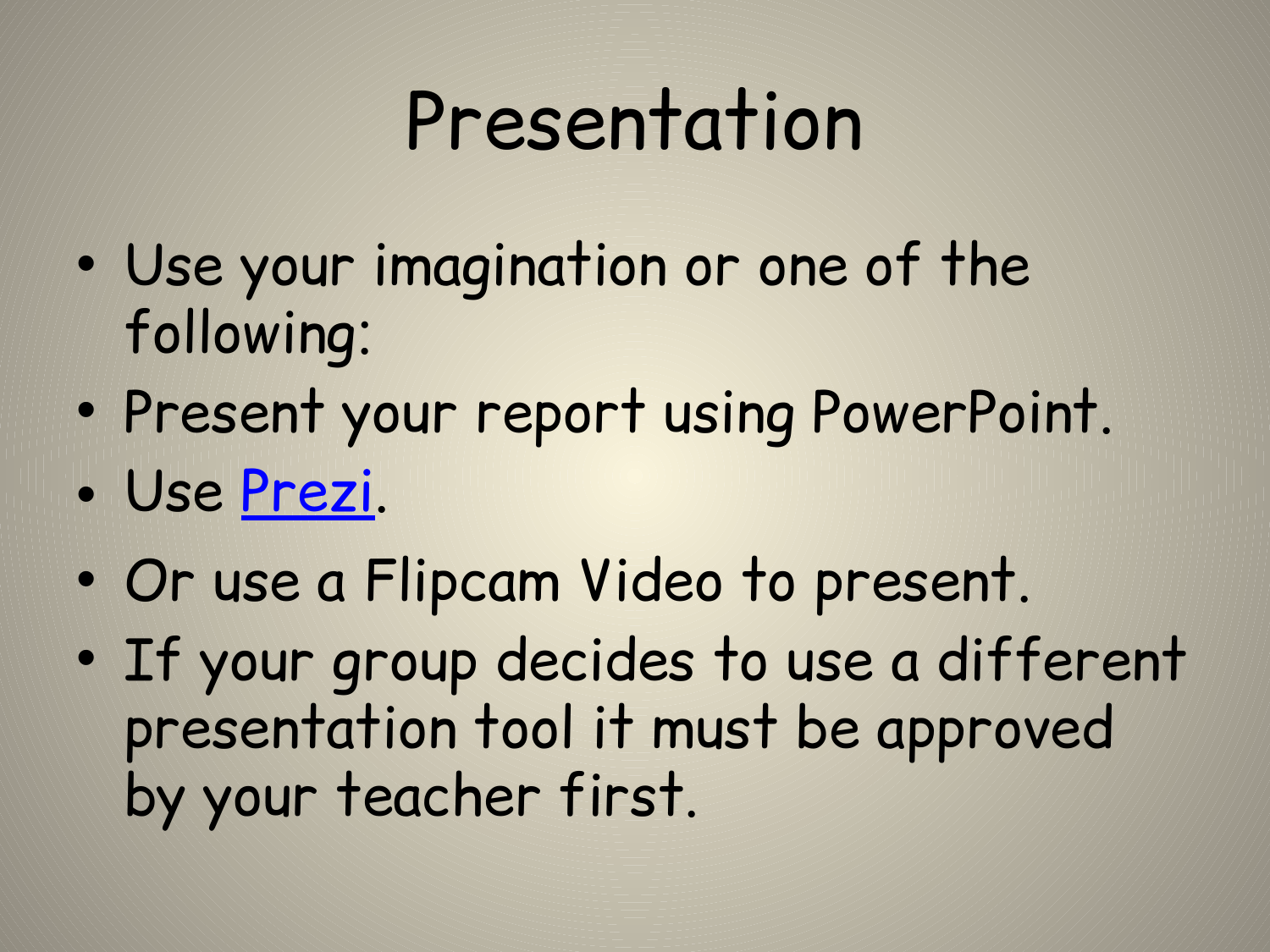

# Presentation
Use your imagination or one of the following:
Present your report using PowerPoint.
Use Prezi.
Or use a Flipcam Video to present.
If your group decides to use a different presentation tool it must be approved by your teacher first.